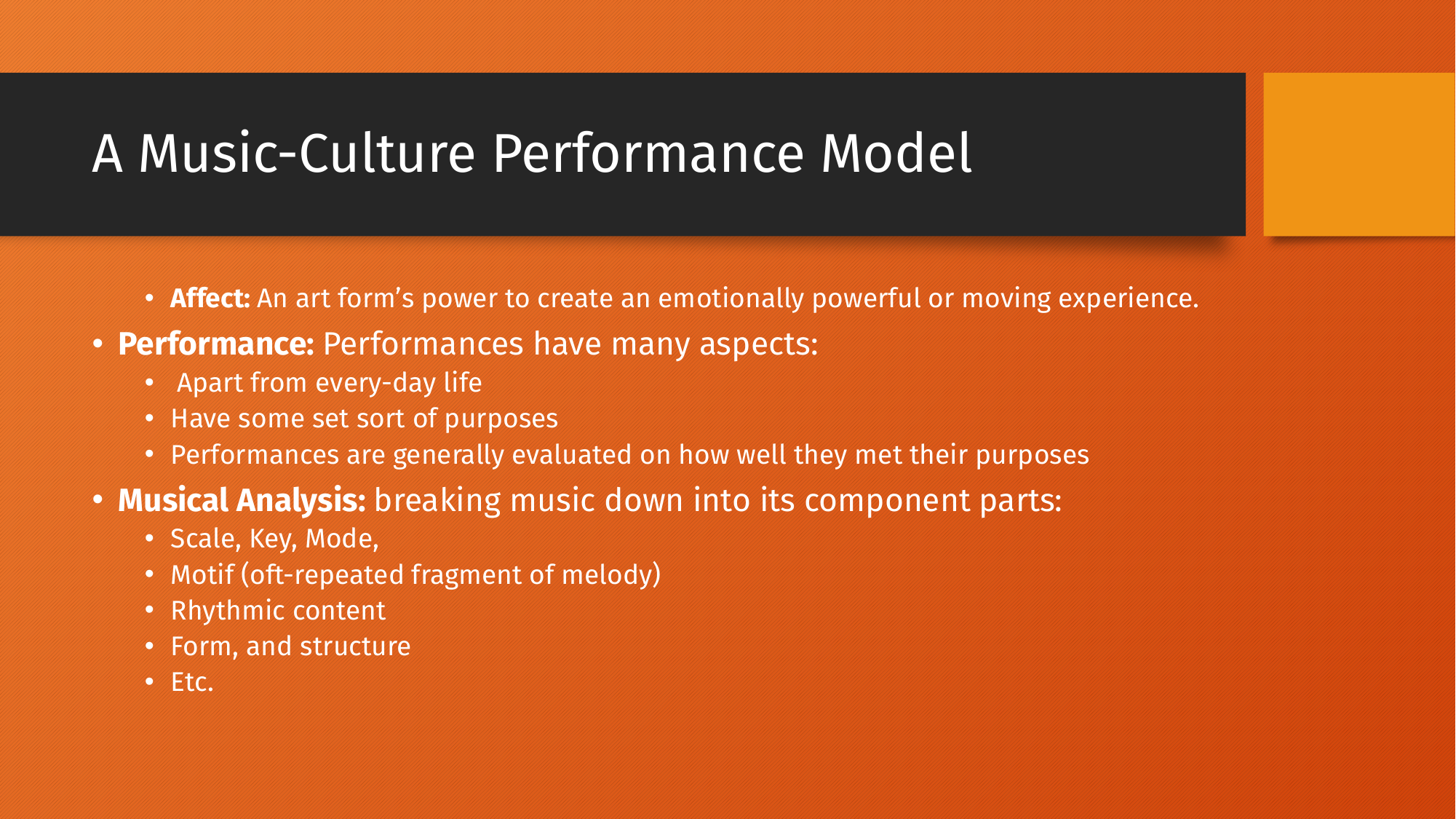

# A Music-Culture Performance Model
Affect: An art form’s power to create an emotionally powerful or moving experience.
Performance: Performances have many aspects:
 Apart from every-day life
Have some set sort of purposes
Performances are generally evaluated on how well they met their purposes
Musical Analysis: breaking music down into its component parts:
Scale, Key, Mode,
Motif (oft-repeated fragment of melody)
Rhythmic content
Form, and structure
Etc.